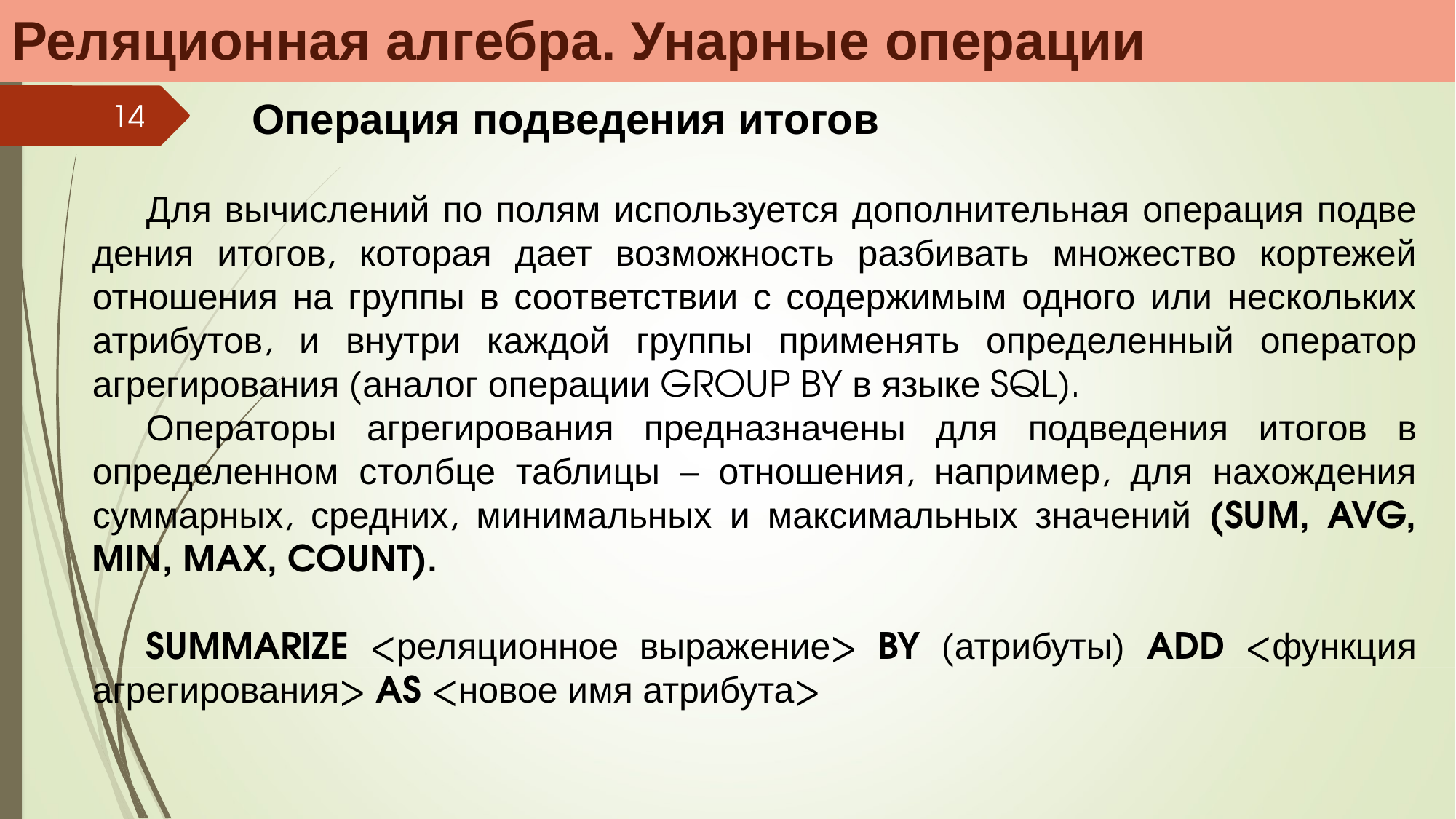

Реляционная алгебра. Унарные операции
Операция подве­дения итогов
14
Для вычислений по полям используется дополнительная операция подве­дения итогов, которая дает возможность разбивать множество кортежей отношения на группы в соответствии с содержимым одного или нескольких атрибутов, и внутри каждой группы применять определенный оператор агрегирования (аналог операции GROUP BY в языке SQL).
Операторы агрегирования предназначены для подведения итогов в определенном столбце таблицы – отношения, например, для нахождения суммарных, средних, минимальных и максимальных значений (SUM, AVG, MIN, MAX, COUNT).

SUMMARIZE <реляционное выражение> BY (атрибуты) ADD <функция агрегирования> AS <новое имя атрибута>